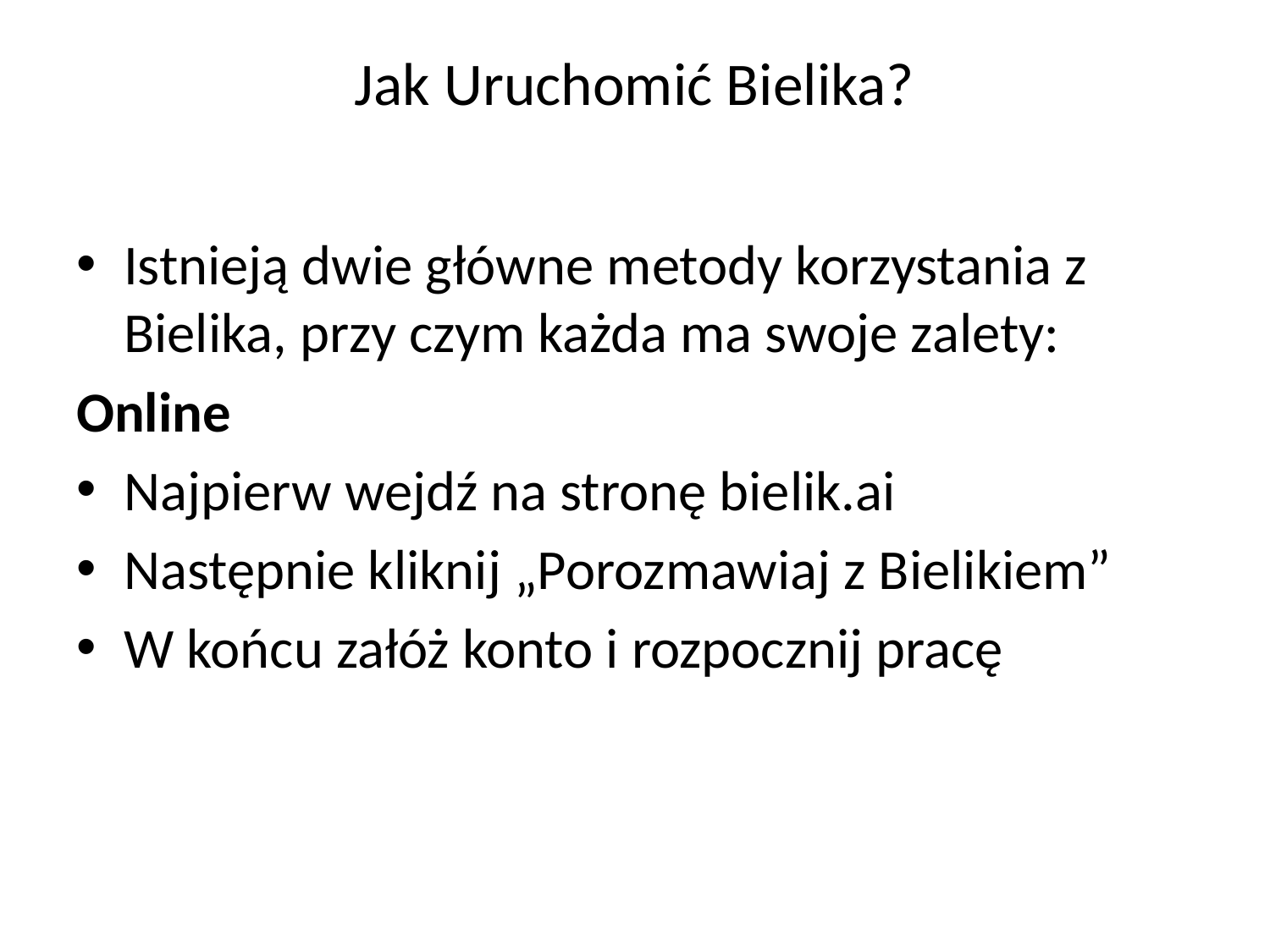

# Jak Uruchomić Bielika?
Istnieją dwie główne metody korzystania z Bielika, przy czym każda ma swoje zalety:
Online
Najpierw wejdź na stronę bielik.ai
Następnie kliknij „Porozmawiaj z Bielikiem”
W końcu załóż konto i rozpocznij pracę